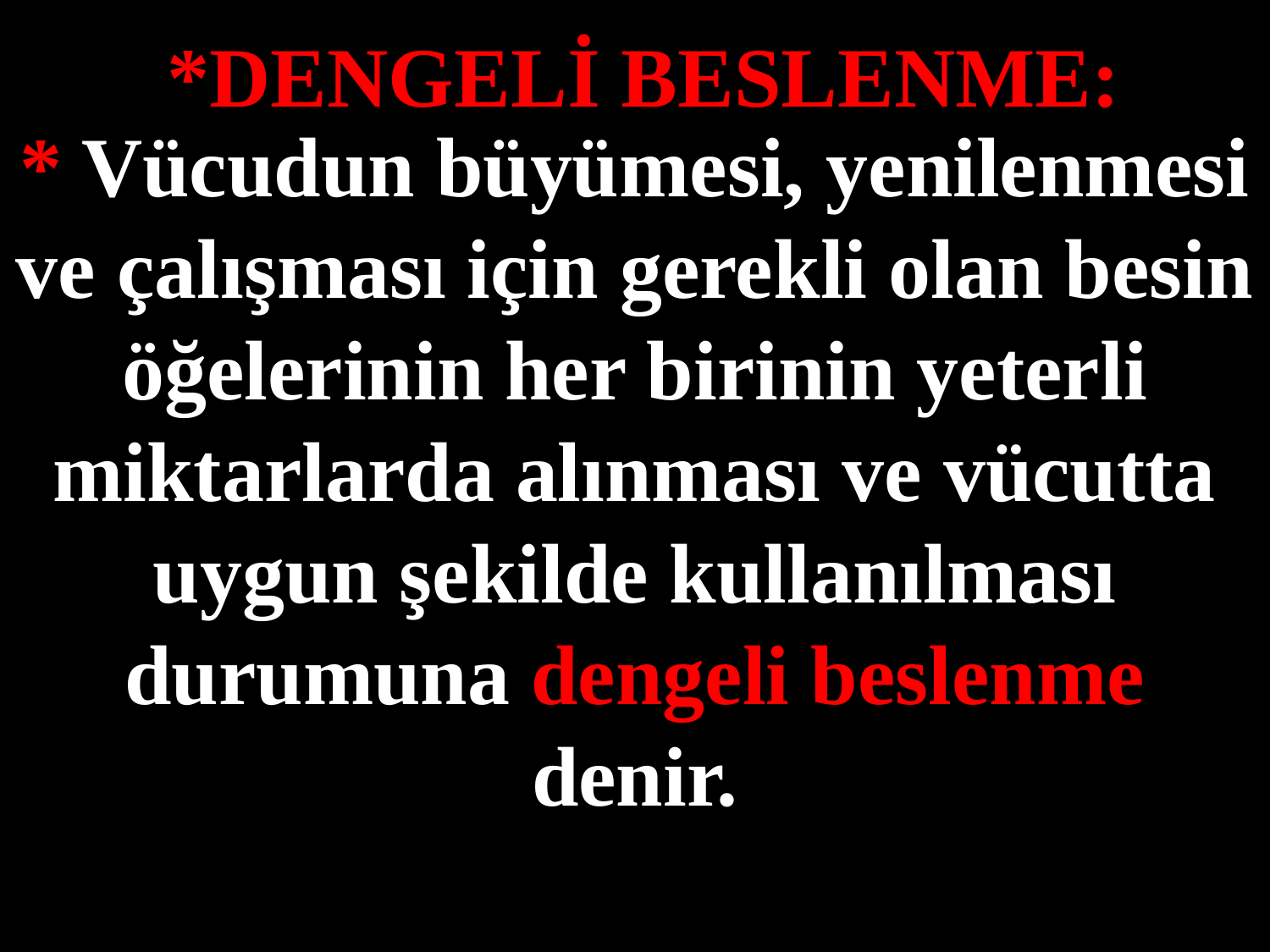

*DENGELİ BESLENME:
* Vücudun büyümesi, yenilenmesi ve çalışması için gerekli olan besin öğelerinin her birinin yeterli miktarlarda alınması ve vücutta uygun şekilde kullanılması durumuna dengeli beslenme denir.
#